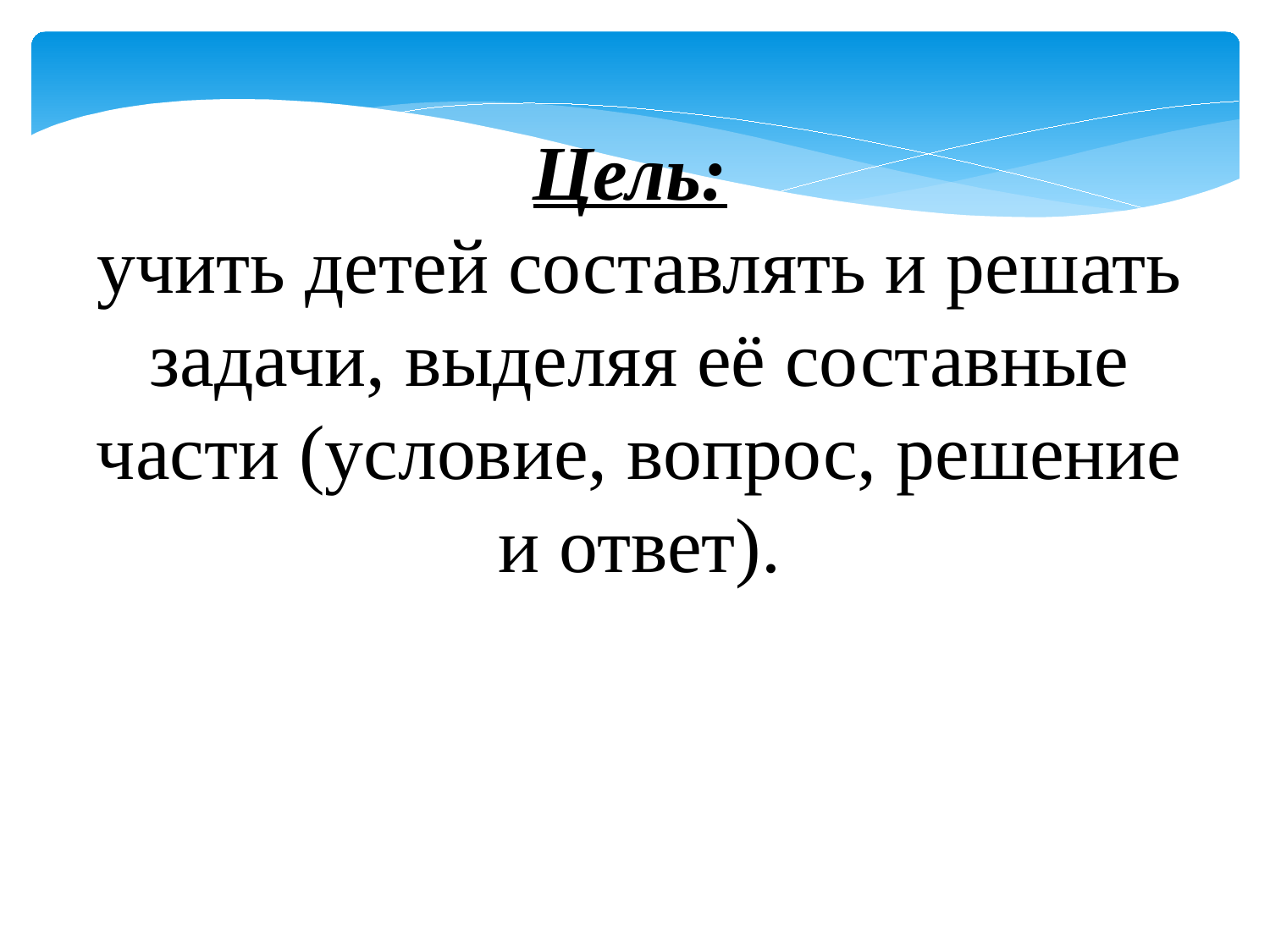

Цель:
учить детей составлять и решать задачи, выделяя её составные части (условие, вопрос, решение и ответ).